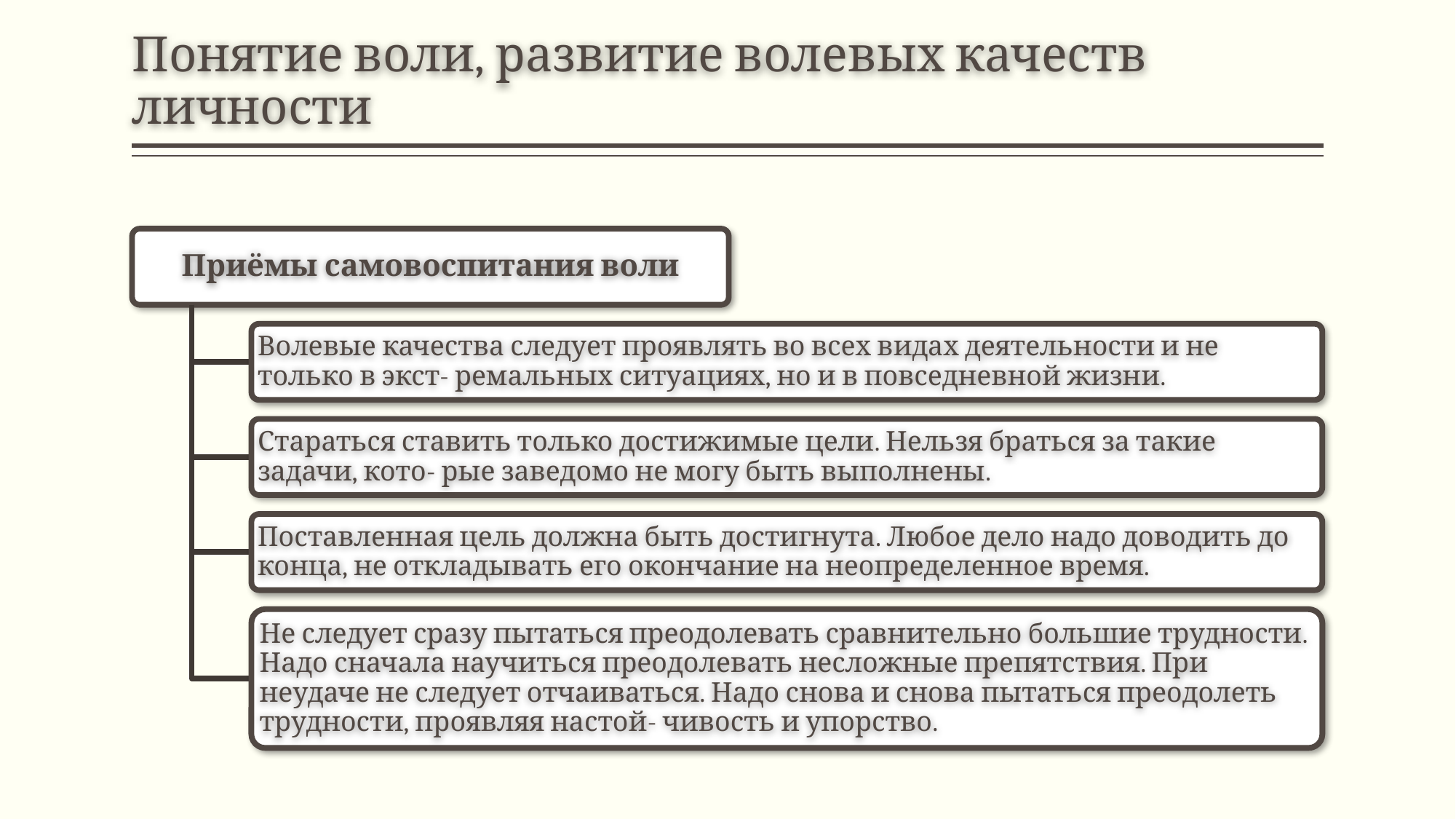

# Понятие воли, развитие волевых качеств личности

Приёмы самовоспитания воли

Волевые качества следует проявлять во всех видах деятельности и не только в экст- ремальных ситуациях, но и в повседневной жизни.

Стараться ставить только достижимые цели. Нельзя браться за такие задачи, кото- рые заведомо не могу быть выполнены.

Поставленная цель должна быть достигнута. Любое дело надо доводить до конца, не откладывать его окончание на неопределенное время.

Не следует сразу пытаться преодолевать сравнительно большие трудности. Надо сначала научиться преодолевать несложные препятствия. При неудаче не следует отчаиваться. Надо снова и снова пытаться преодолеть трудности, проявляя настой- чивость и упорство.